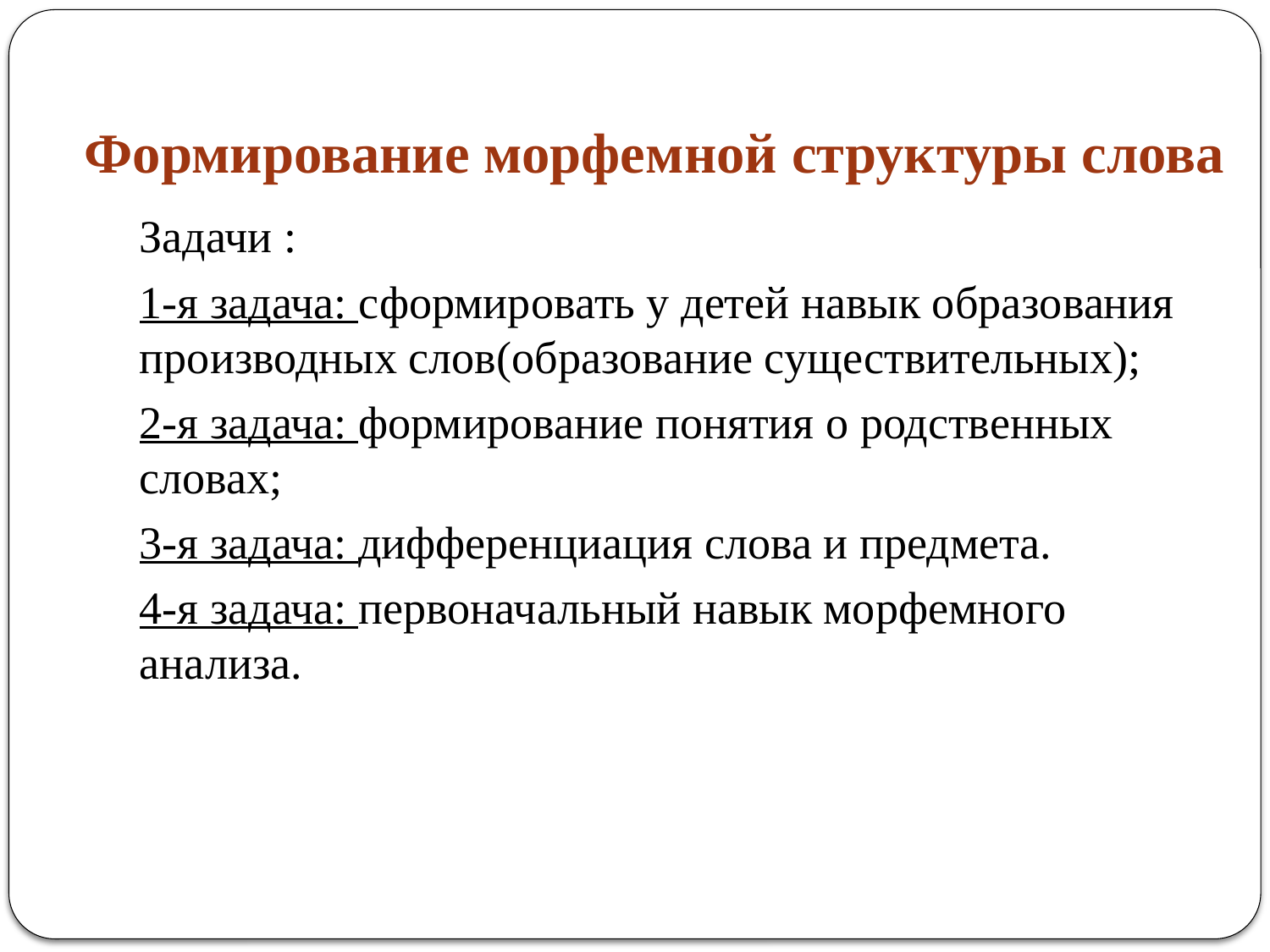

# Формирование морфемной структуры слова
Задачи :
1-я задача: сформировать у детей навык образования производных слов(образование существительных);
2-я задача: формирование понятия о родственных словах;
3-я задача: дифференциация слова и предмета.
4-я задача: первоначальный навык морфемного анализа.